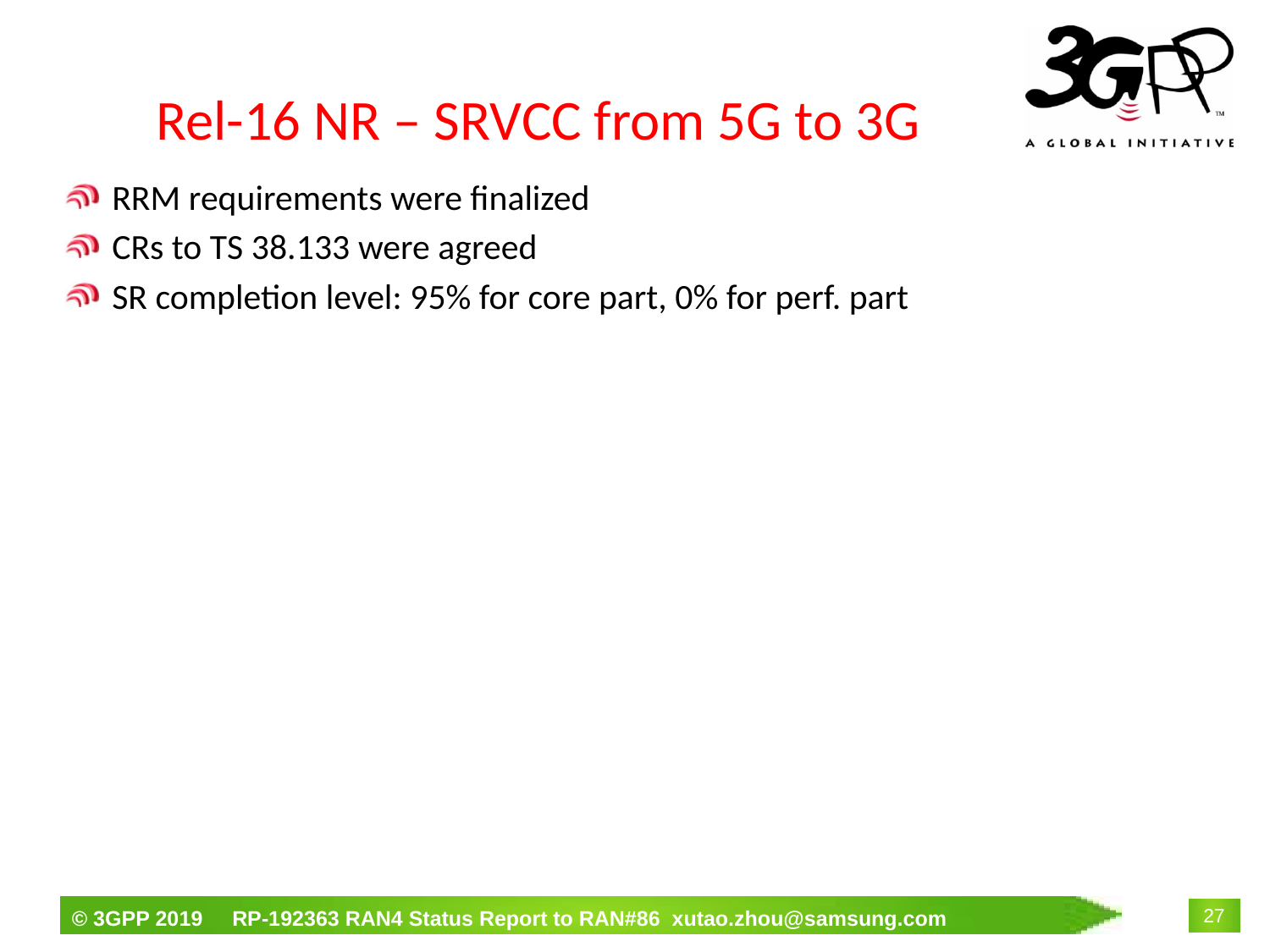

# Rel-16 NR – SRVCC from 5G to 3G
RRM requirements were finalized
CRs to TS 38.133 were agreed
SR completion level: 95% for core part, 0% for perf. part